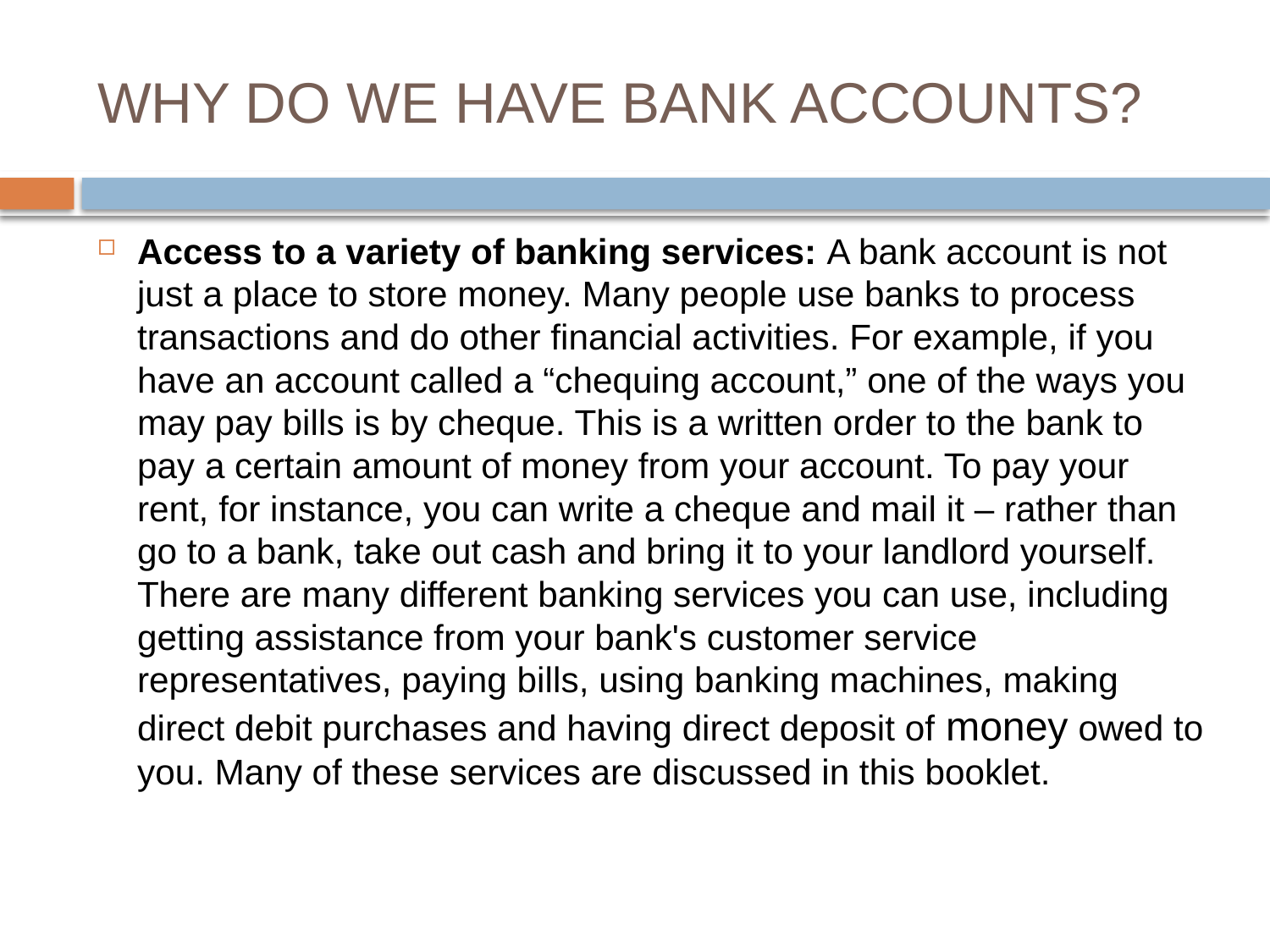

# WHY DO WE HAVE BANK ACCOUNTS?
Access to a variety of banking services: A bank account is not just a place to store money. Many people use banks to process transactions and do other financial activities. For example, if you have an account called a “chequing account,” one of the ways you may pay bills is by cheque. This is a written order to the bank to pay a certain amount of money from your account. To pay your rent, for instance, you can write a cheque and mail it – rather than go to a bank, take out cash and bring it to your landlord yourself. There are many different banking services you can use, including getting assistance from your bank's customer service representatives, paying bills, using banking machines, making direct debit purchases and having direct deposit of money owed to you. Many of these services are discussed in this booklet.